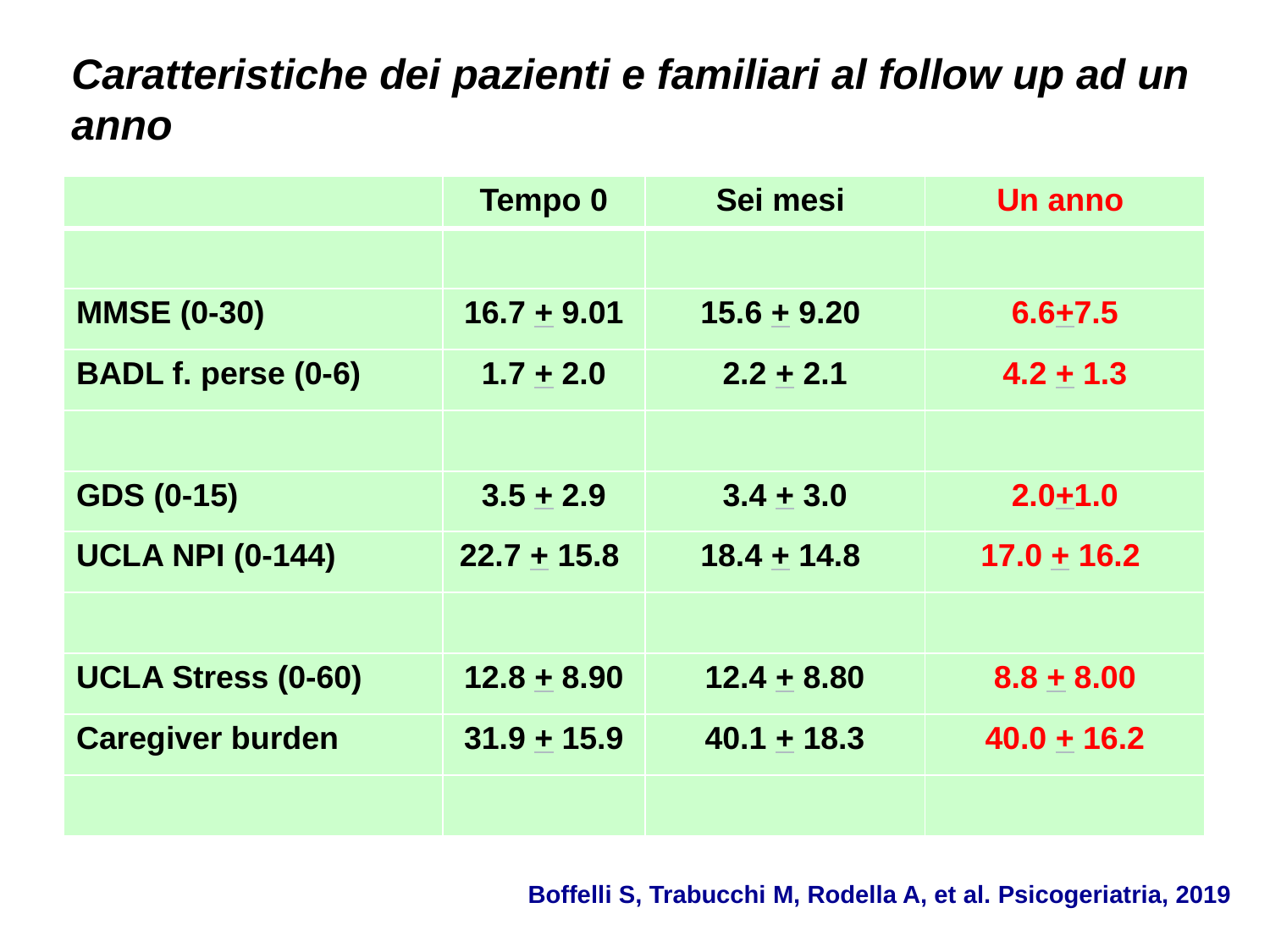

# Caratteristiche dei pazienti e familiari al follow up ad un anno
|  | Tempo 0 | Sei mesi | Un anno |
| --- | --- | --- | --- |
|  |  |  |  |
| MMSE (0-30) | 16.7 + 9.01 | 15.6 + 9.20 | 6.6+7.5 |
| BADL f. perse (0-6) | 1.7 + 2.0 | 2.2 + 2.1 | 4.2 + 1.3 |
|  |  |  |  |
| GDS (0-15) | 3.5 + 2.9 | 3.4 + 3.0 | 2.0+1.0 |
| UCLA NPI (0-144) | 22.7 + 15.8 | 18.4 + 14.8 | 17.0 + 16.2 |
|  |  |  |  |
| UCLA Stress (0-60) | 12.8 + 8.90 | 12.4 + 8.80 | 8.8 + 8.00 |
| Caregiver burden | 31.9 + 15.9 | 40.1 + 18.3 | 40.0 + 16.2 |
|  |  |  |  |
Boffelli S, Trabucchi M, Rodella A, et al. Psicogeriatria, 2019